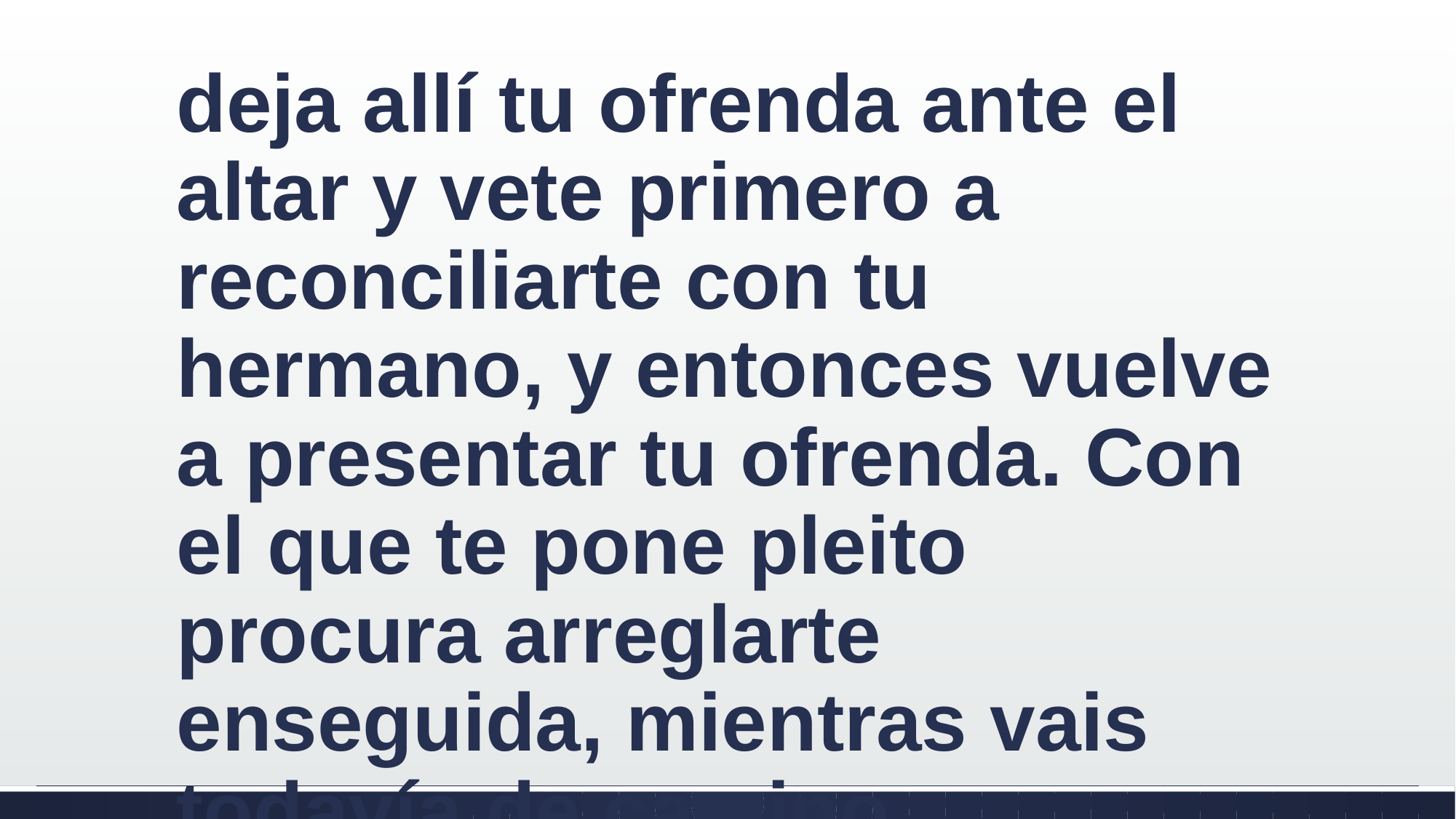

#
deja allí tu ofrenda ante el altar y vete primero a reconciliarte con tu hermano, y entonces vuelve a presentar tu ofrenda. Con el que te pone pleito procura arreglarte enseguida, mientras vais todavía de camino,